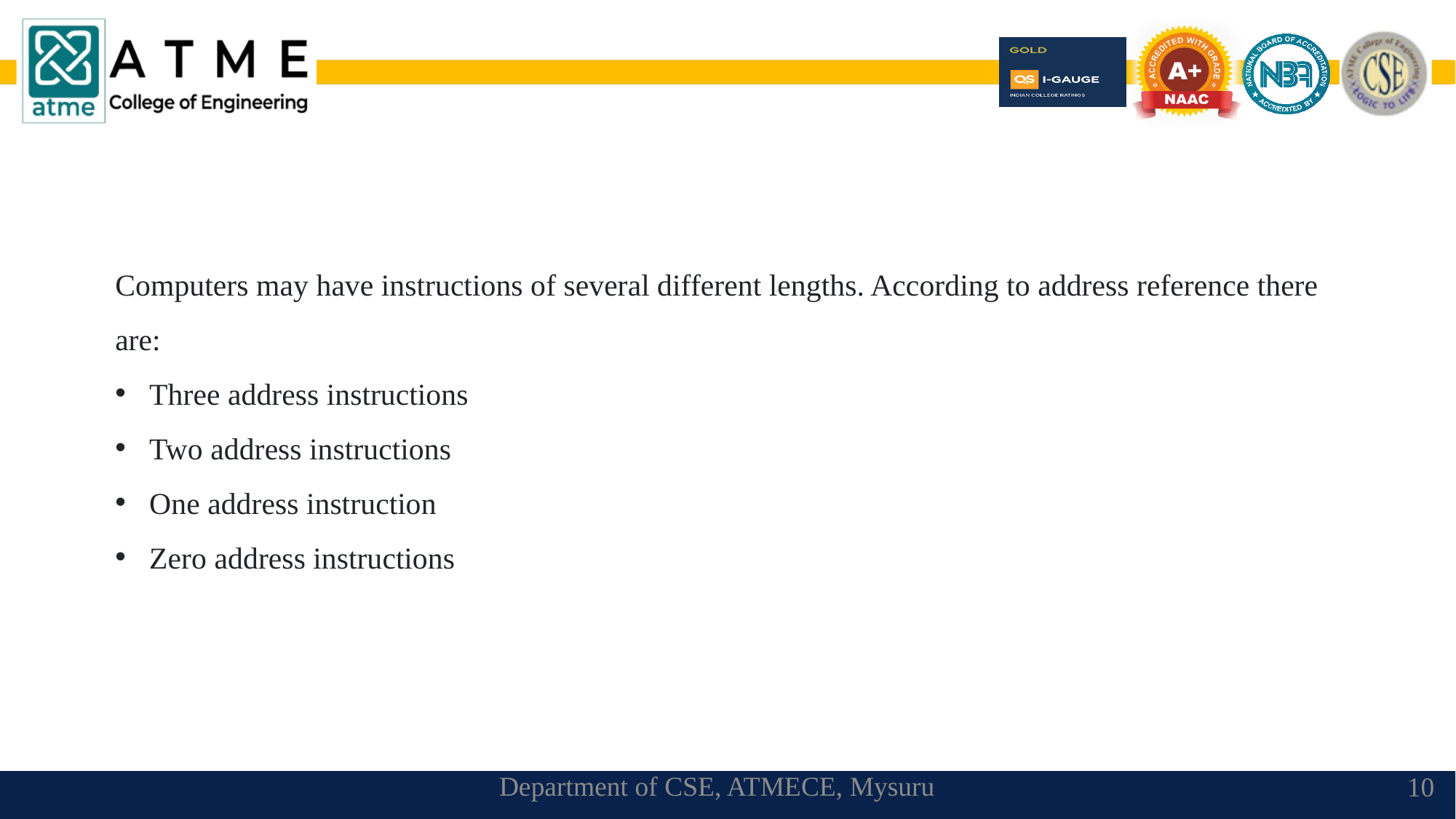

Computers may have instructions of several different lengths. According to address reference there are:
Three address instructions
Two address instructions
One address instruction
Zero address instructions

Department of CSE, ATMECE, Mysuru
10